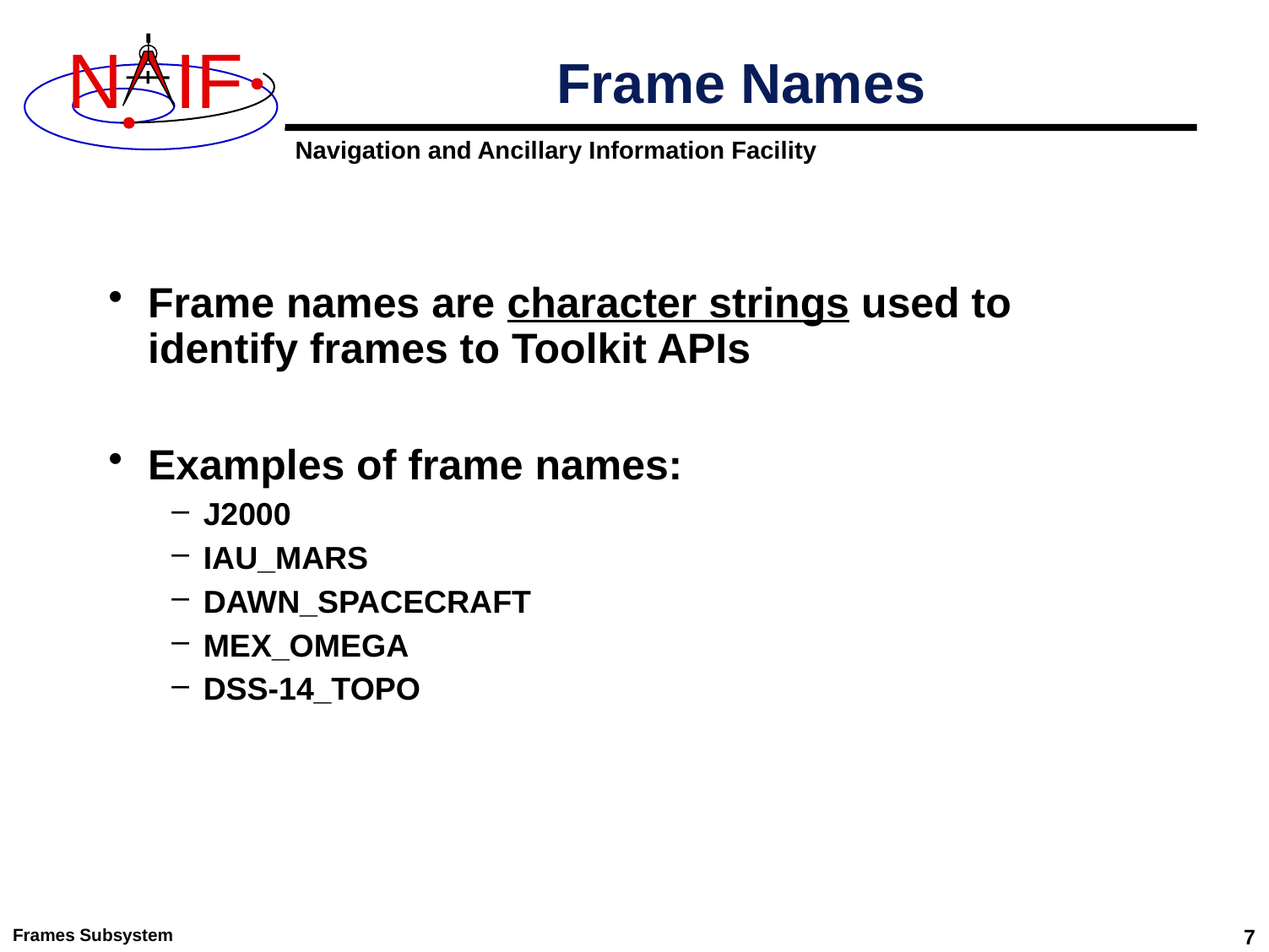

# Frame Names
Frame names are character strings used to identify frames to Toolkit APIs

Examples of frame names:
J2000
IAU_MARS
DAWN_SPACECRAFT
MEX_OMEGA
DSS-14_TOPO
Frames Subsystem
7